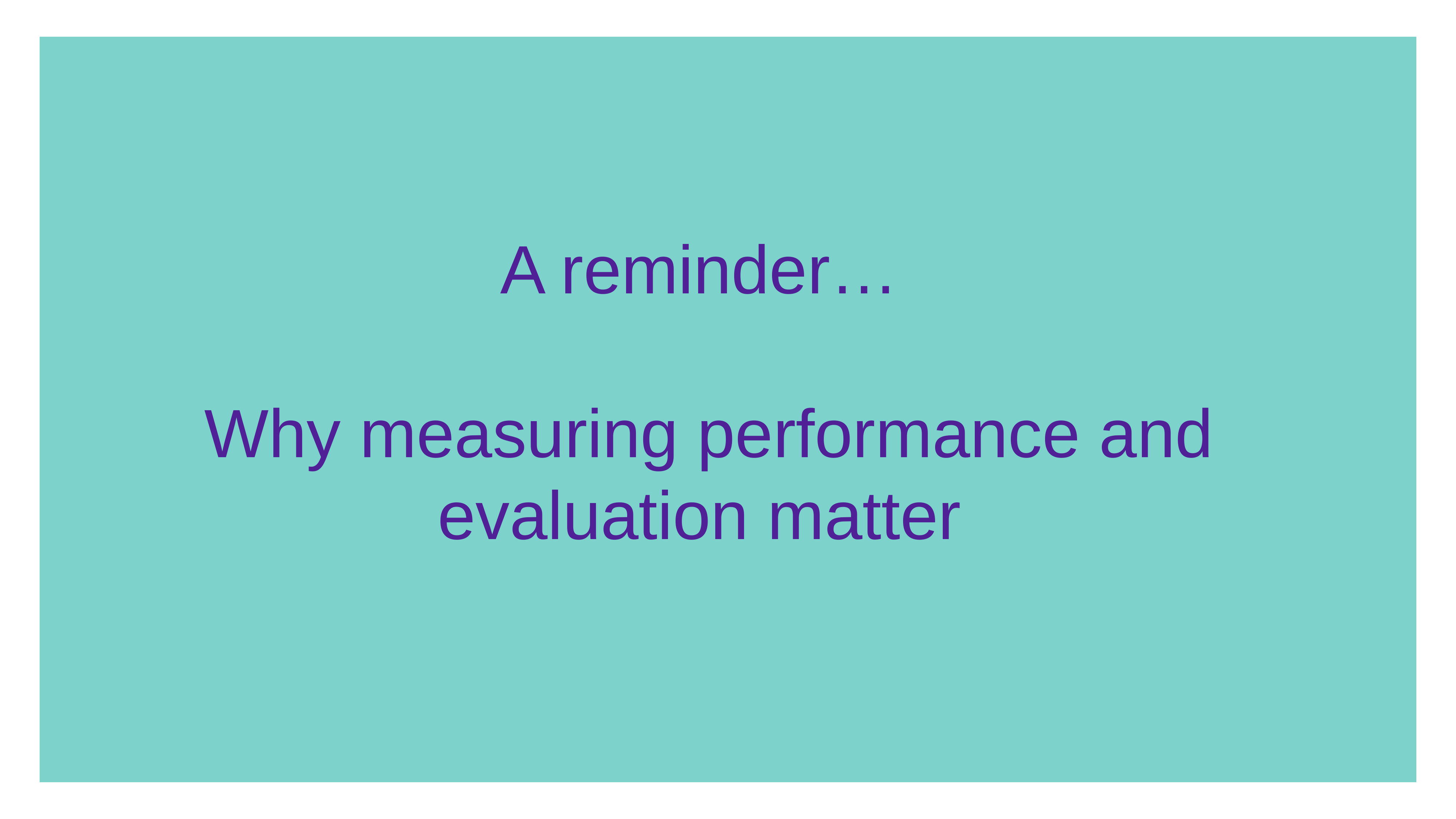

A reminder…

Why measuring performance and evaluation matter